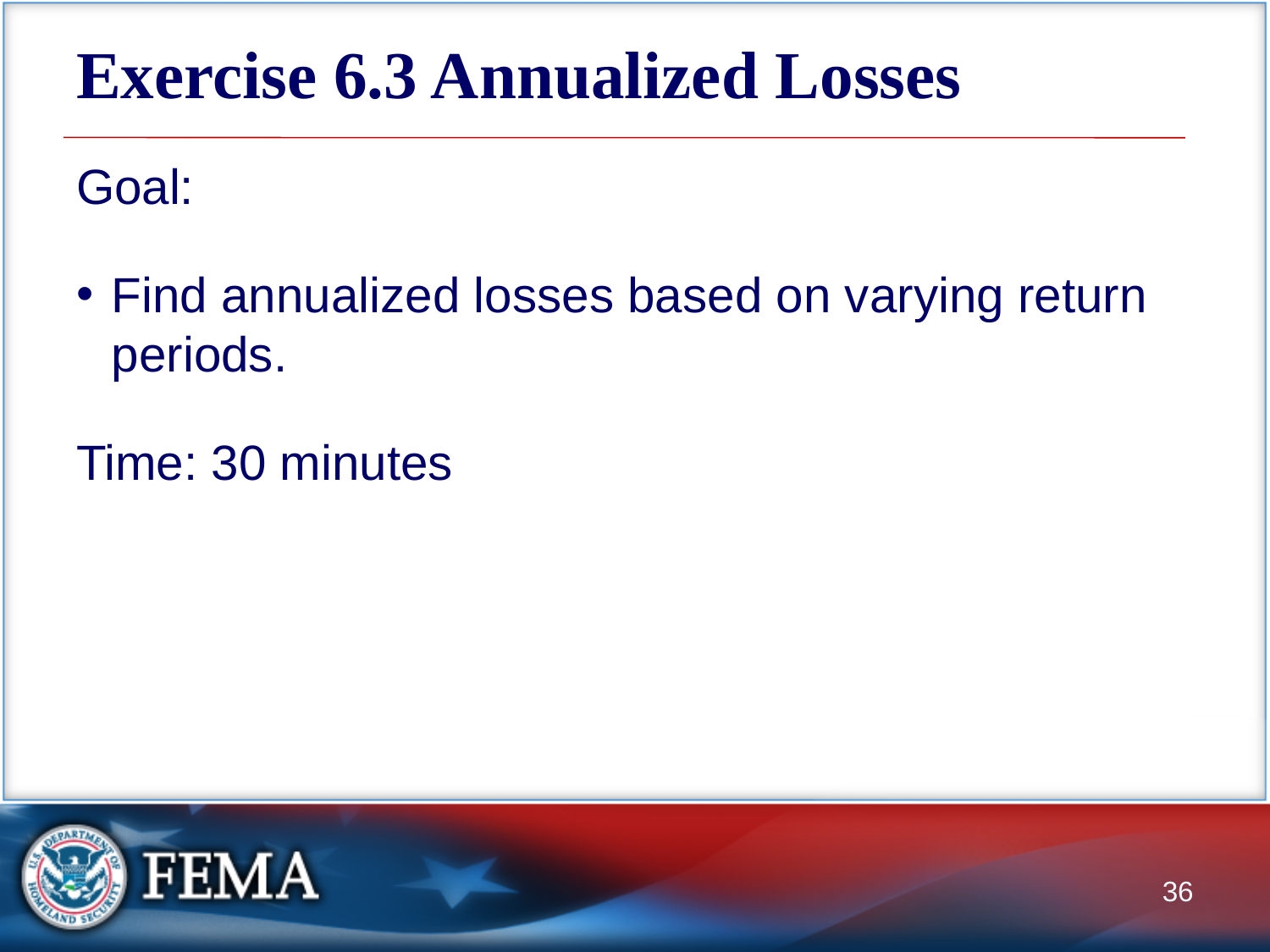

# Exercise 6.3 Annualized Losses
Goal:
Find annualized losses based on varying return periods.
Time: 30 minutes
36